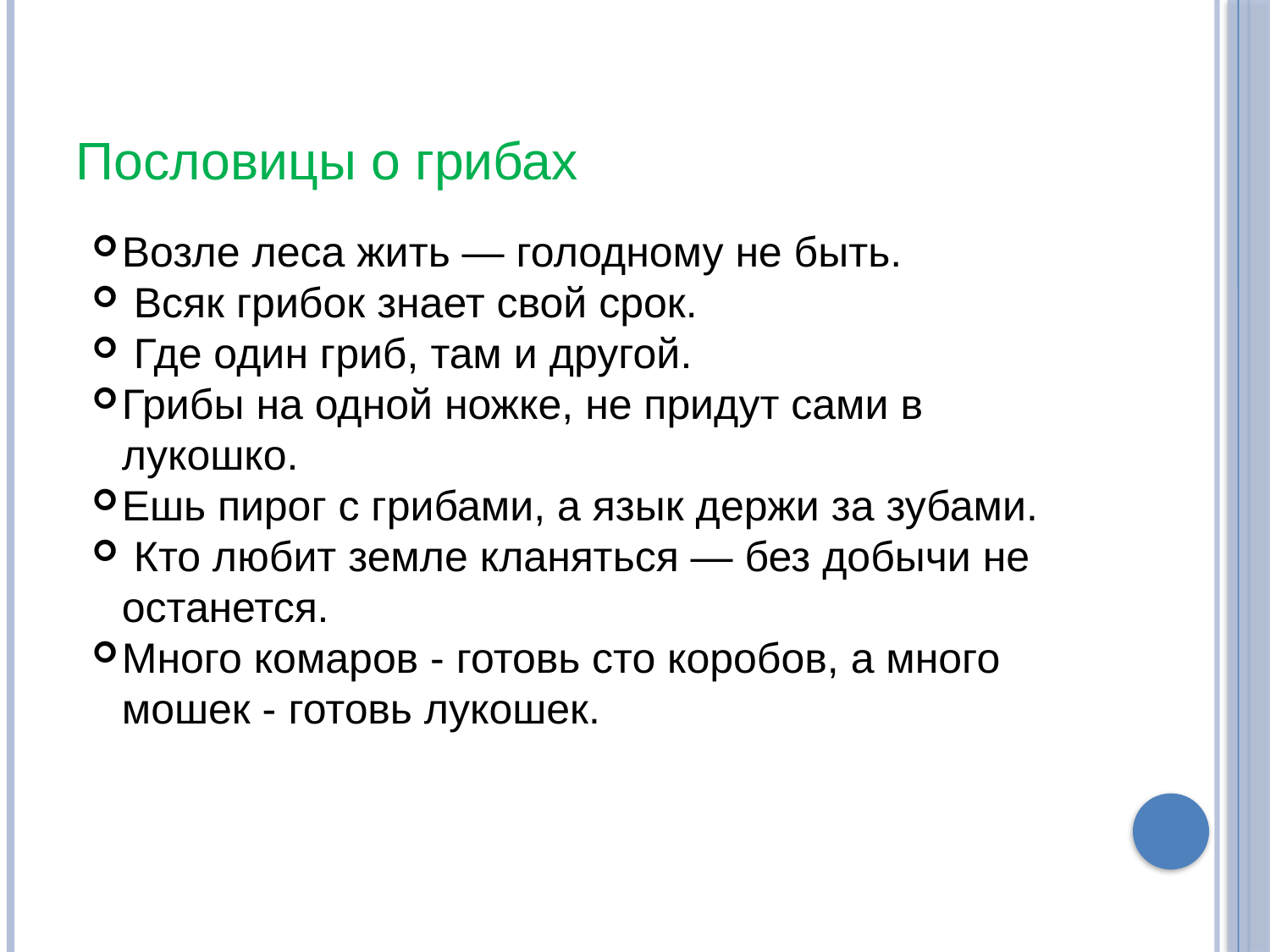

Пословицы о грибах
Возле леса жить — голодному не быть.
 Всяк грибок знает свой срок.
 Где один гриб, там и другой.
Грибы на одной ножке, не придут сами в лукошко.
Ешь пирог с грибами, а язык держи за зубами.
 Кто любит земле кланяться — без добычи не останется.
Много комаров - готовь сто коробов, а много мошек - готовь лукошек.